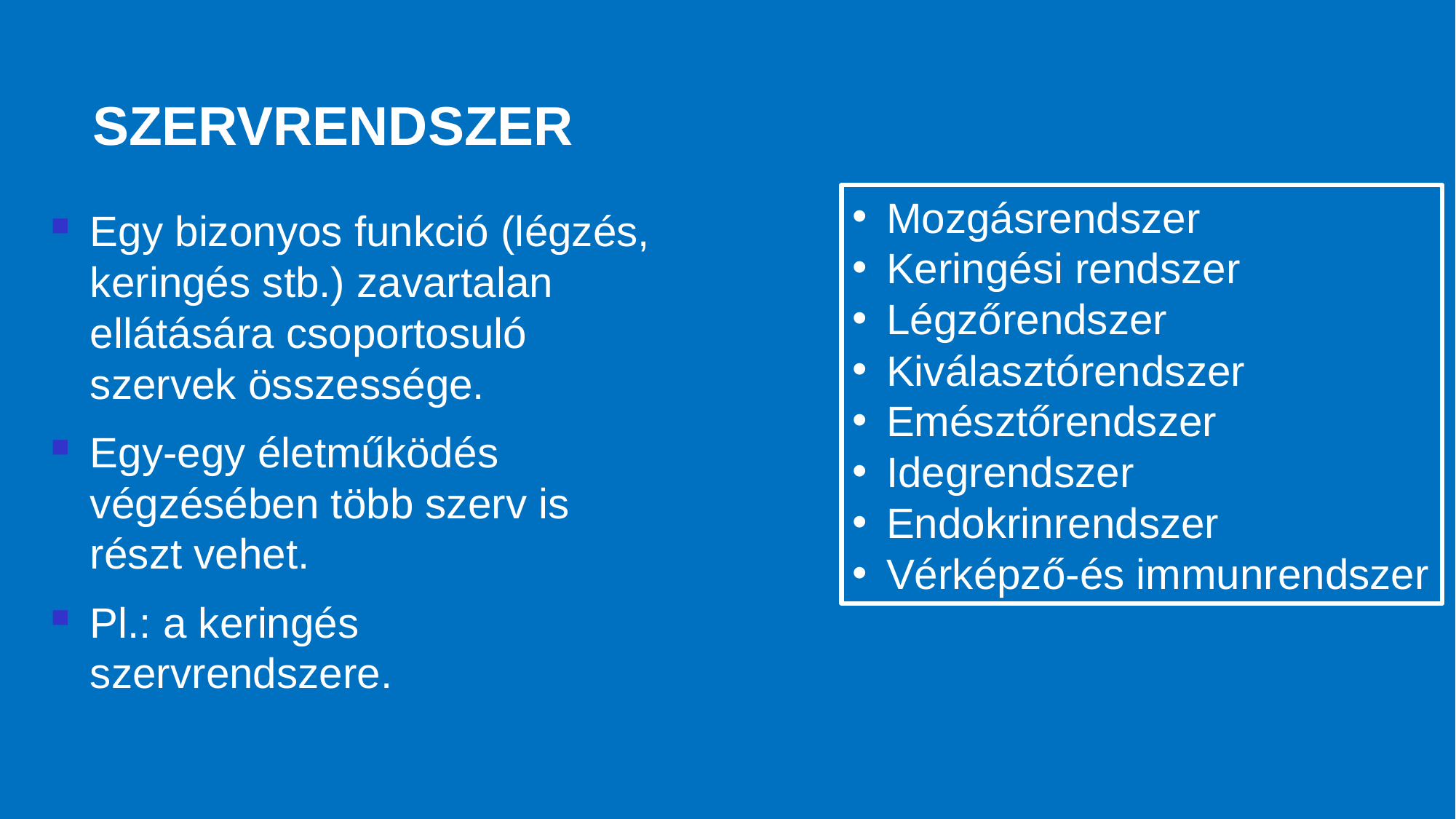

# szervrendszer
Mozgásrendszer
Keringési rendszer
Légzőrendszer
Kiválasztórendszer
Emésztőrendszer
Idegrendszer
Endokrinrendszer
Vérképző-és immunrendszer
Egy bizonyos funkció (légzés, keringés stb.) zavartalan ellátására csoportosuló szervek összessége.
Egy-egy életműködés végzésében több szerv is részt vehet.
Pl.: a keringés szervrendszere.